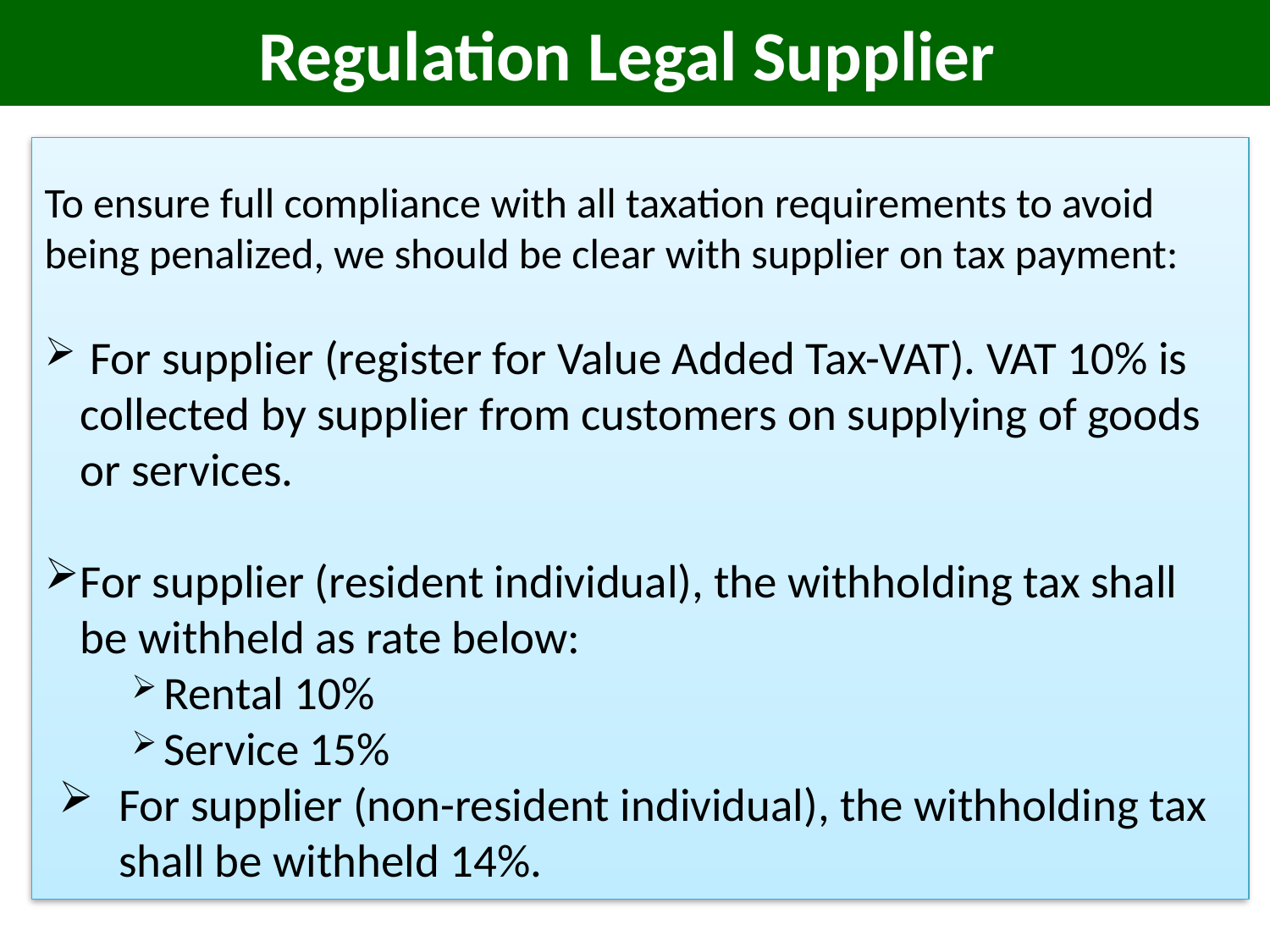

# Regulation Legal Supplier

To ensure full compliance with all taxation requirements to avoid being penalized, we should be clear with supplier on tax payment:

 For supplier (register for Value Added Tax-VAT). VAT 10% is collected by supplier from customers on supplying of goods or services.

For supplier (resident individual), the withholding tax shall be withheld as rate below:
Rental 10%
Service 15%
For supplier (non-resident individual), the withholding tax shall be withheld 14%.